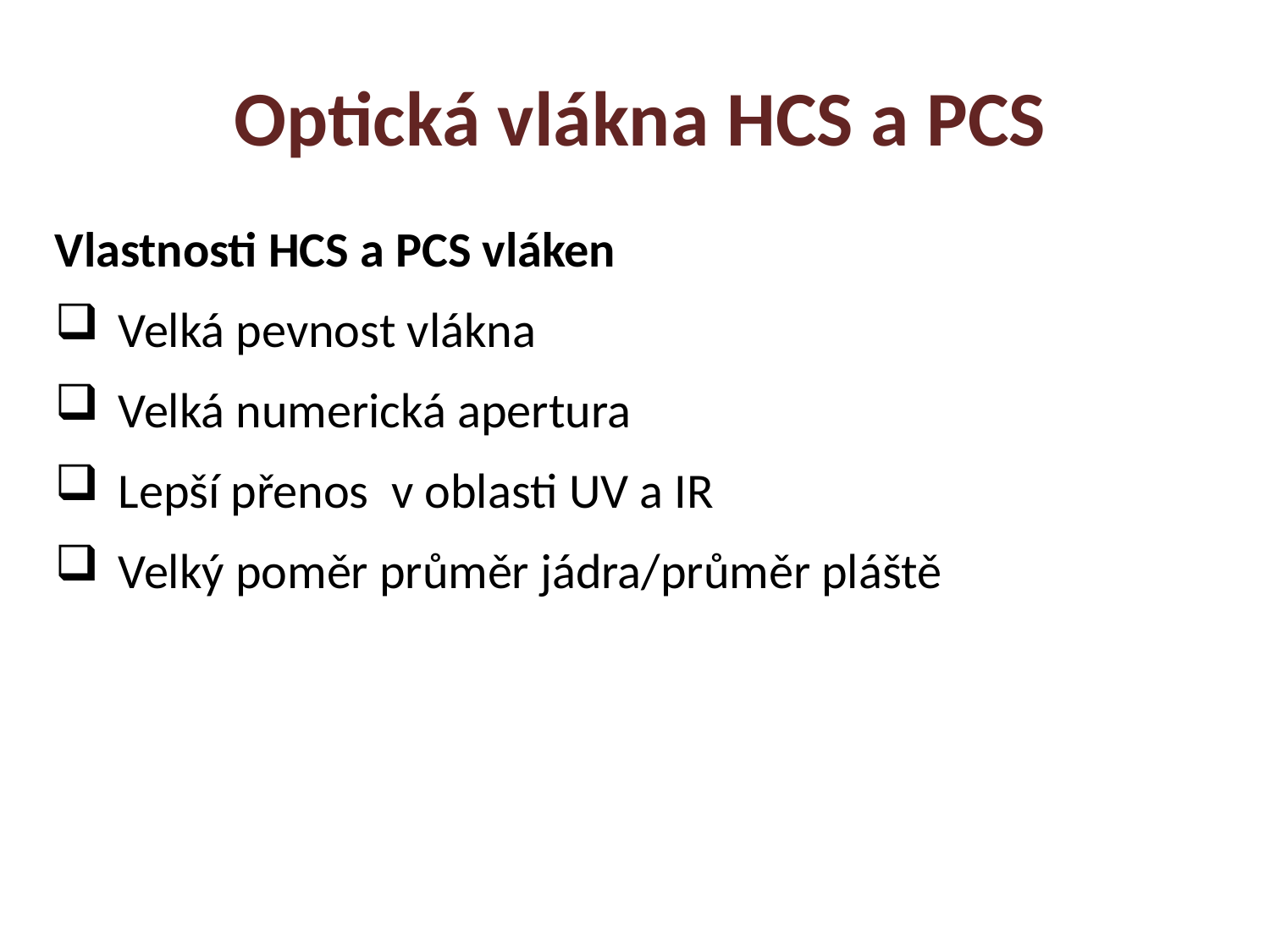

Optická vlákna HCS a PCS
Vlastnosti HCS a PCS vláken
Velká pevnost vlákna
Velká numerická apertura
Lepší přenos  v oblasti UV a IR
Velký poměr průměr jádra/průměr pláště